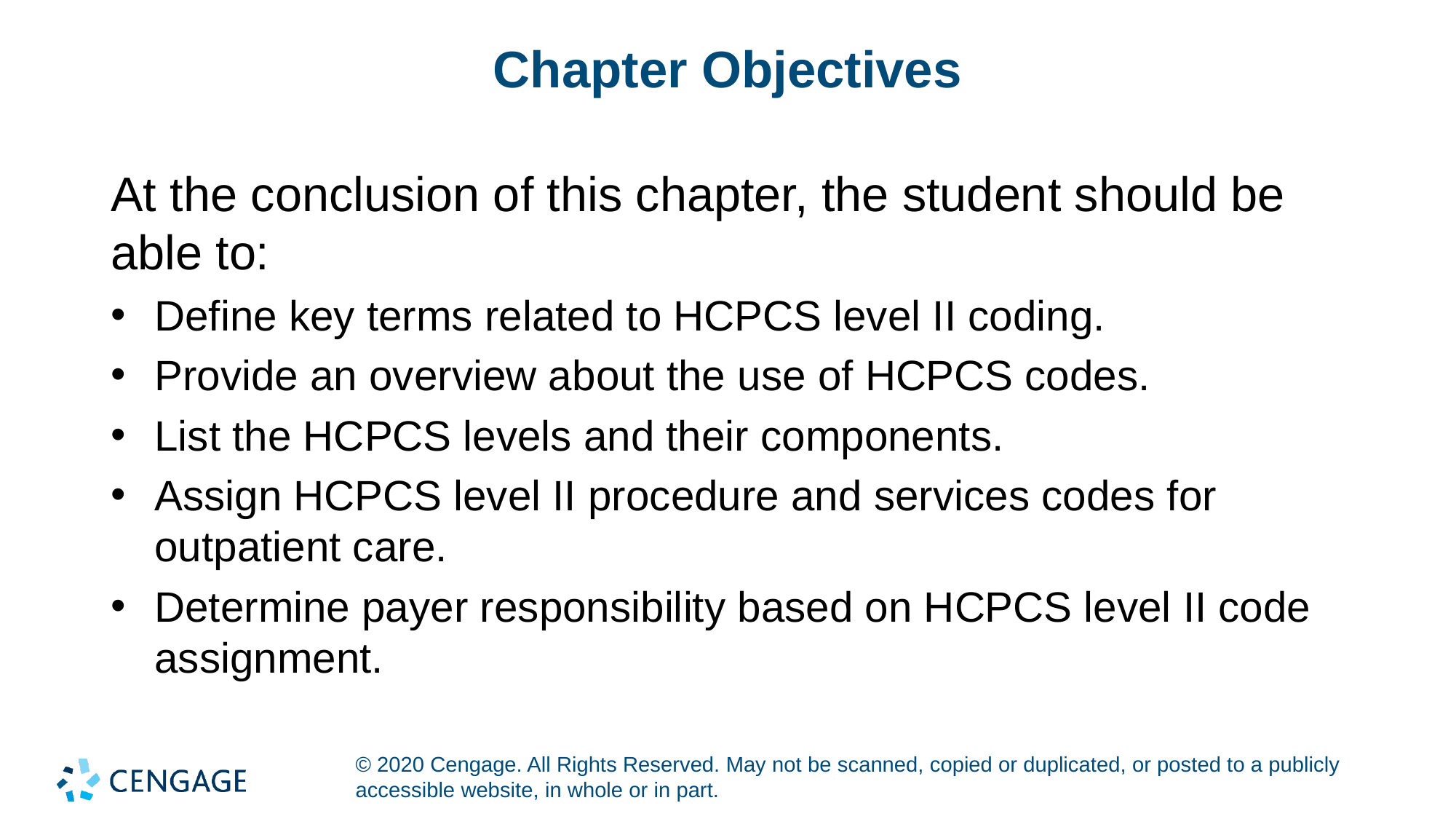

# Chapter Objectives
At the conclusion of this chapter, the student should be able to:
Define key terms related to HCPCS level II coding.
Provide an overview about the use of HCPCS codes.
List the HCPCS levels and their components.
Assign HCPCS level II procedure and services codes for outpatient care.
Determine payer responsibility based on HCPCS level II code assignment.